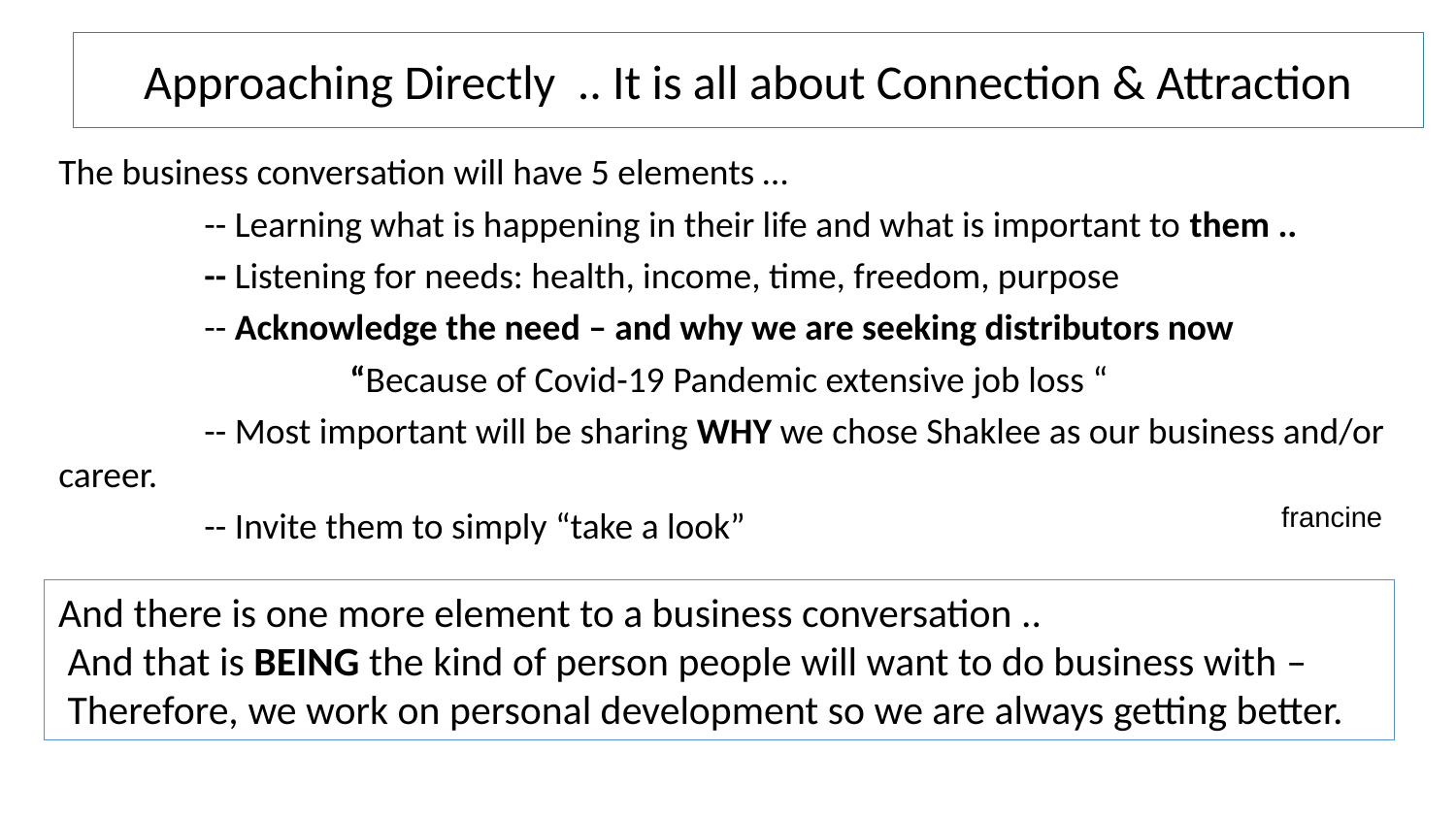

# Approaching Directly  .. It is all about Connection & Attraction
The business conversation will have 5 elements …
	-- Learning what is happening in their life and what is important to them ..
	-- Listening for needs: health, income, time, freedom, purpose
	-- Acknowledge the need – and why we are seeking distributors now
		“Because of Covid-19 Pandemic extensive job loss “
	-- Most important will be sharing WHY we chose Shaklee as our business and/or career.
	-- Invite them to simply “take a look”

francine
And there is one more element to a business conversation ..
 And that is BEING the kind of person people will want to do business with –
 Therefore, we work on personal development so we are always getting better.